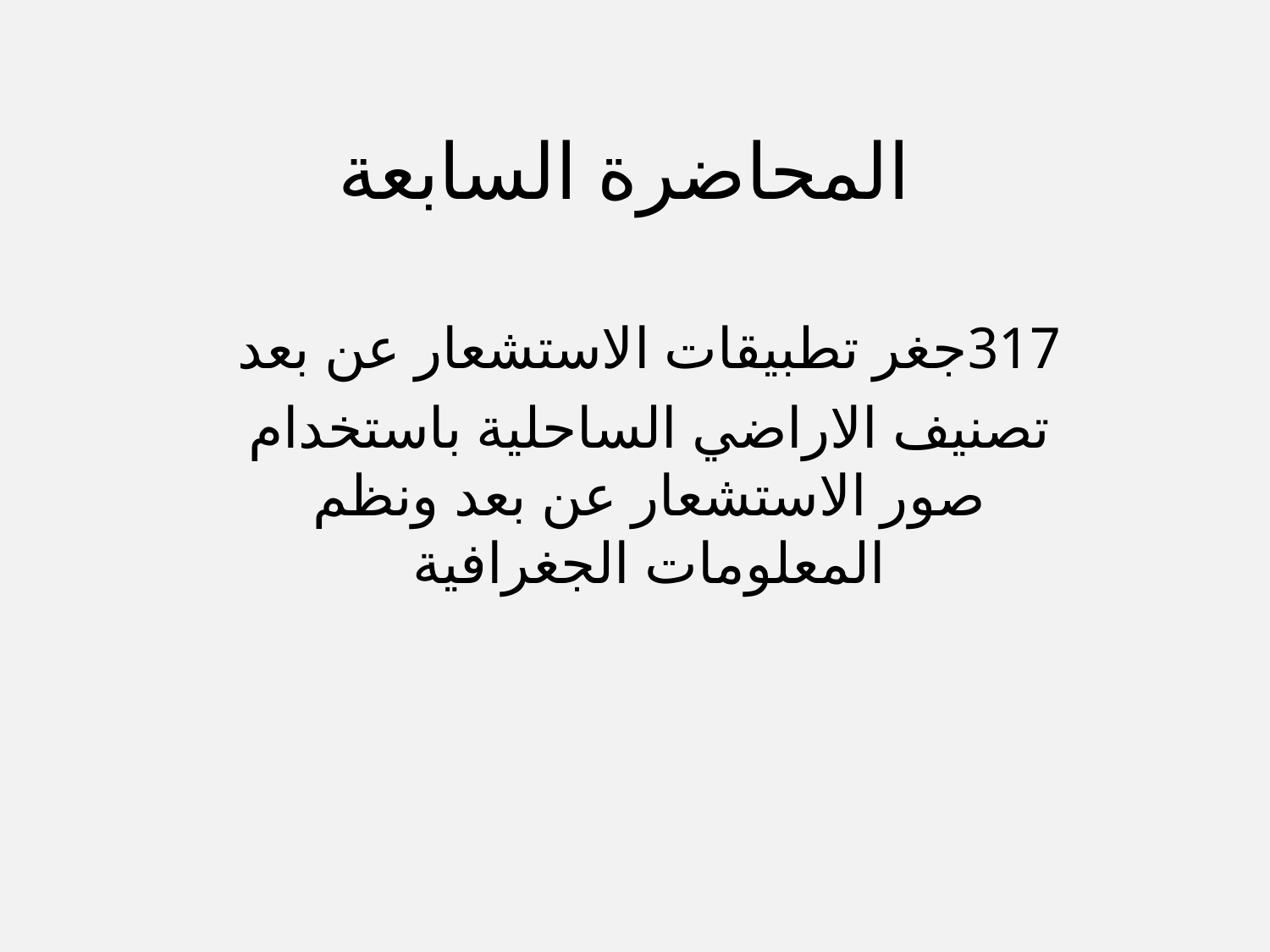

# المحاضرة السابعة
317جغر تطبيقات الاستشعار عن بعد
تصنيف الاراضي الساحلية باستخدام صور الاستشعار عن بعد ونظم المعلومات الجغرافية